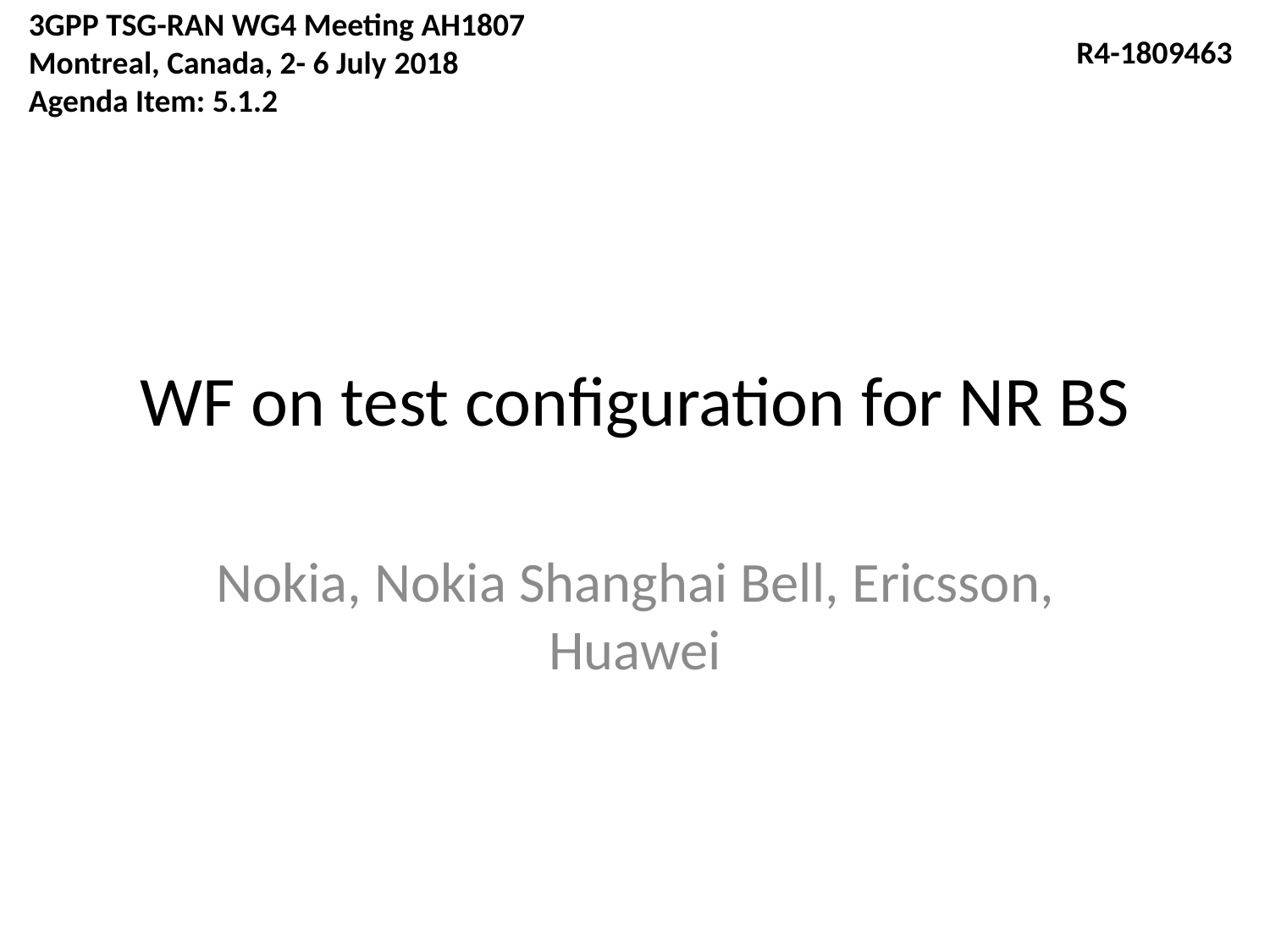

3GPP TSG-RAN WG4 Meeting AH1807
Montreal, Canada, 2- 6 July 2018
Agenda Item: 5.1.2
R4-1809463
# WF on test configuration for NR BS
Nokia, Nokia Shanghai Bell, Ericsson, Huawei